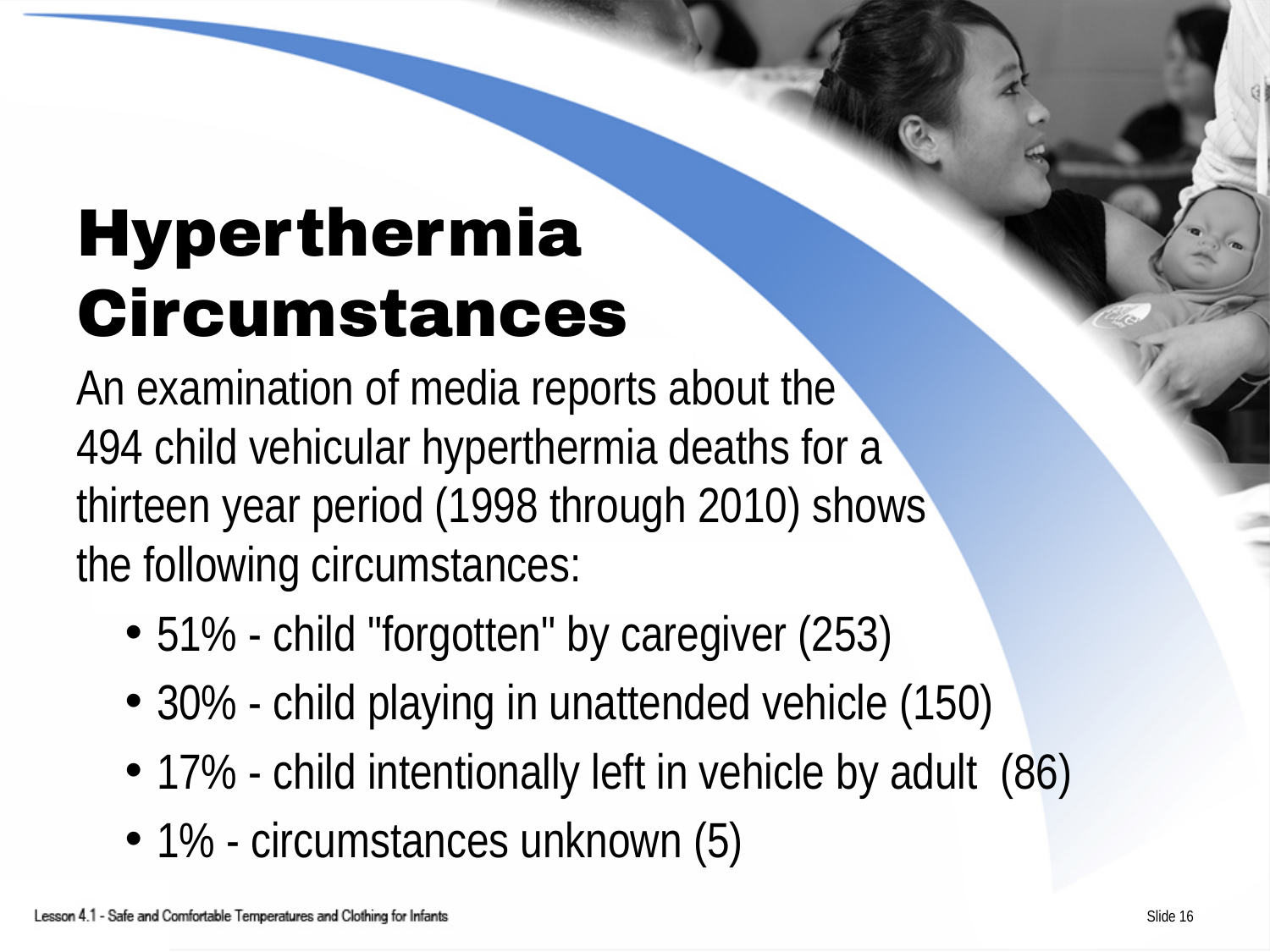

# Hyperthermia Circumstances
An examination of media reports about the
494 child vehicular hyperthermia deaths for a
thirteen year period (1998 through 2010) shows
the following circumstances:
51% - child "forgotten" by caregiver (253)
30% - child playing in unattended vehicle (150)
17% - child intentionally left in vehicle by adult  (86)
1% - circumstances unknown (5)

Slide 16